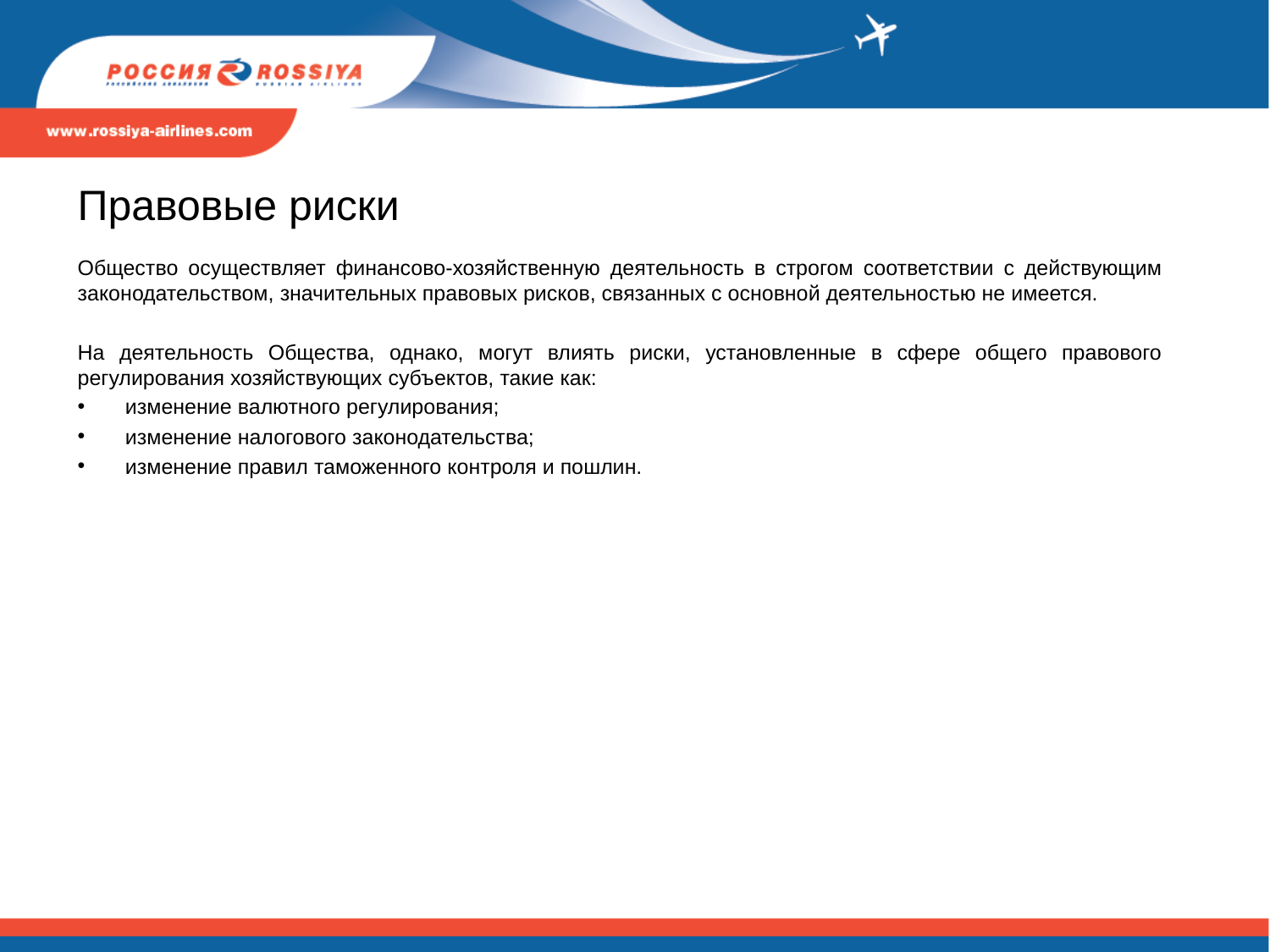

# Правовые риски

Общество осуществляет финансово-хозяйственную деятельность в строгом соответствии с действующим законодательством, значительных правовых рисков, связанных с основной деятельностью не имеется.

На деятельность Общества, однако, могут влиять риски, установленные в сфере общего правового регулирования хозяйствующих субъектов, такие как:
изменение валютного регулирования;
изменение налогового законодательства;
изменение правил таможенного контроля и пошлин.